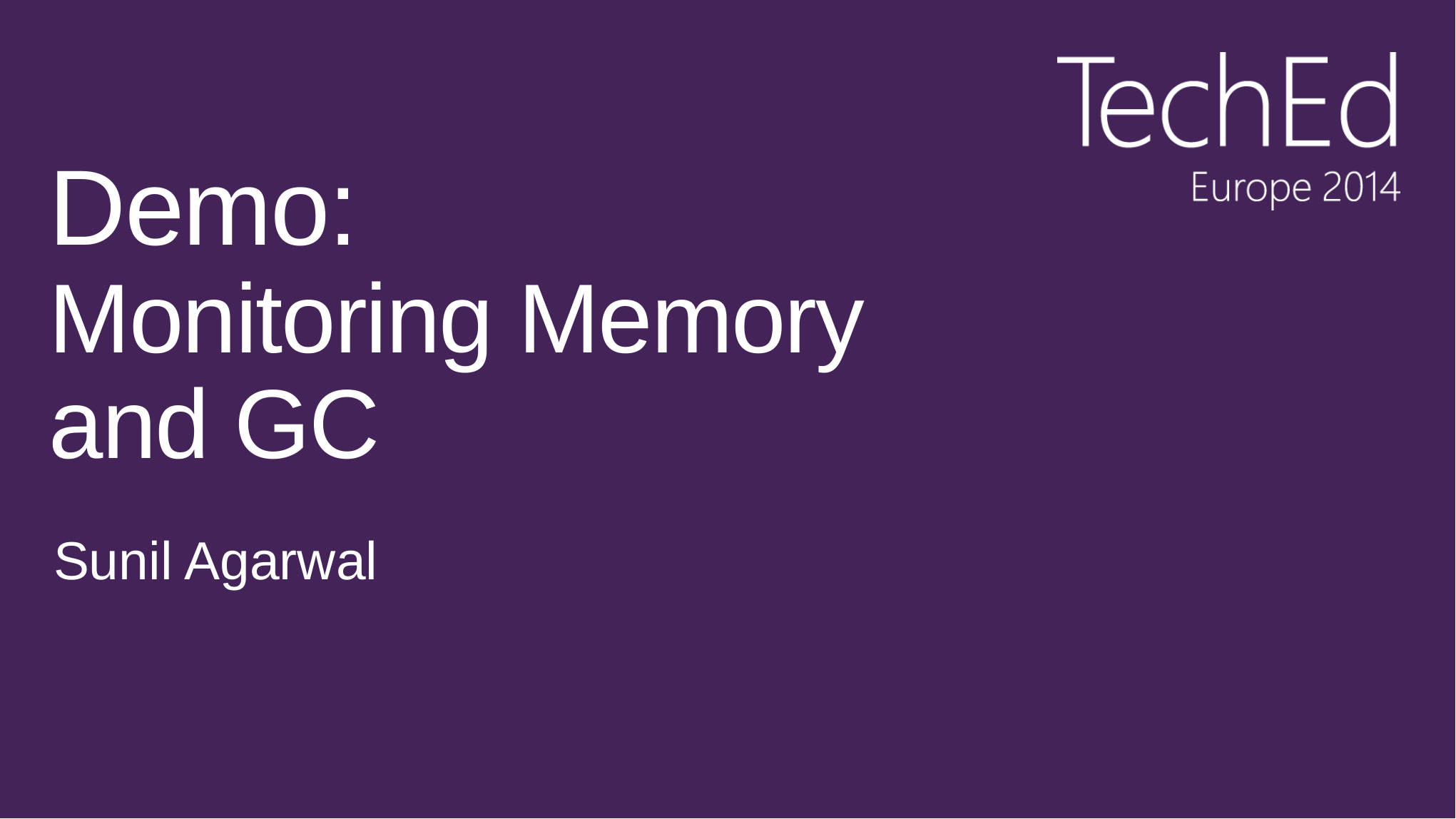

# Demo: Monitoring Memory and GC
Sunil Agarwal